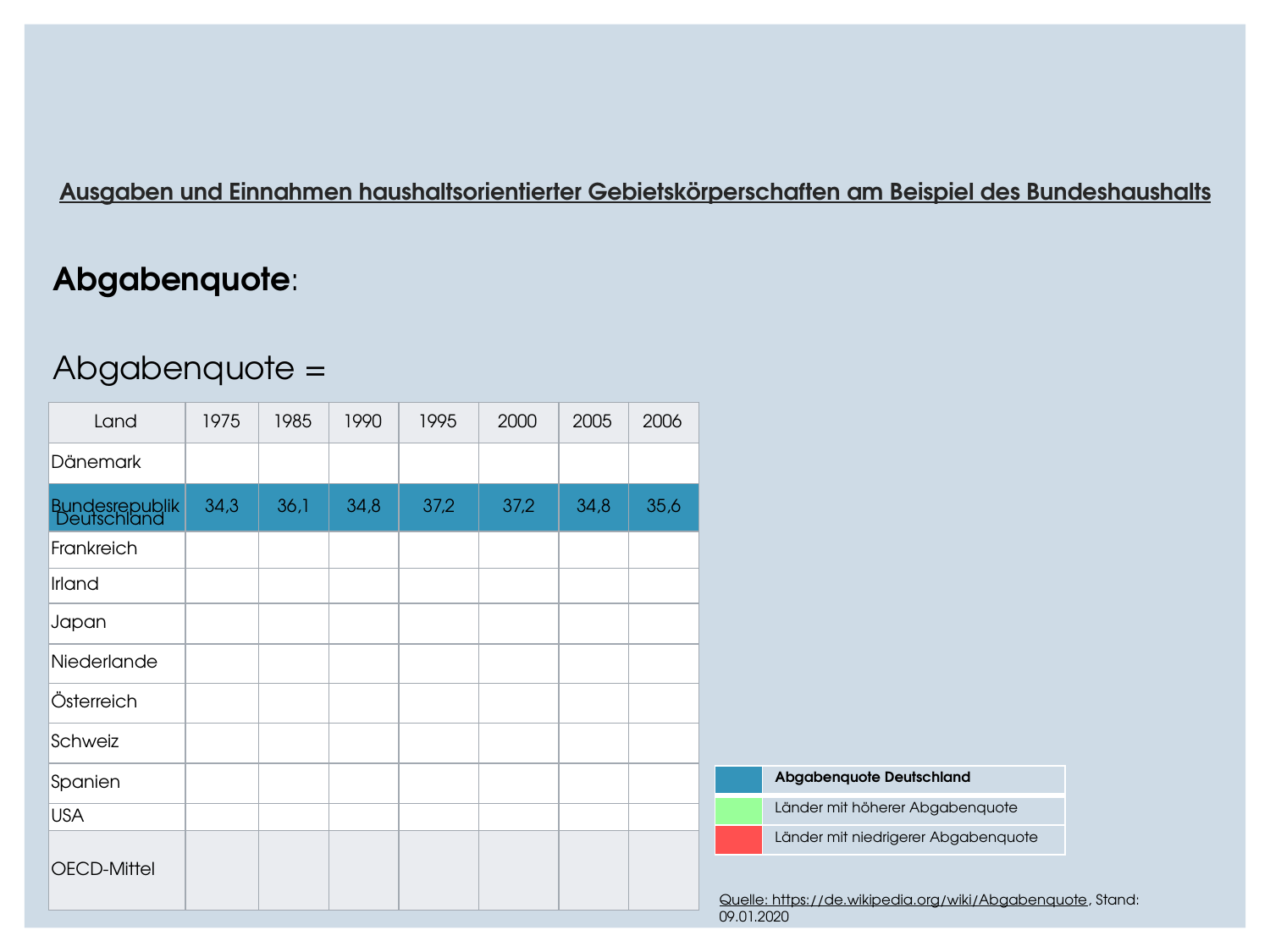

# Ausgaben und Einnahmen haushaltsorientierter Gebietskörperschaften am Beispiel des Bundeshaushalts
Abgabenquote:

Abgabenquote =
| Land | 1975 | 1985 | 1990 | 1995 | 2000 | 2005 | 2006 |
| --- | --- | --- | --- | --- | --- | --- | --- |
| Dänemark |  |  |  |  |  |  |  |
| Bundesrepublik Deutschland | 34,3 | 36,1 | 34,8 | 37,2 | 37,2 | 34,8 | 35,6 |
| Frankreich |  |  |  |  |  |  |  |
| Irland |  |  |  |  |  |  |  |
| Japan |  |  |  |  |  |  |  |
| Niederlande |  |  |  |  |  |  |  |
| Österreich |  |  |  |  |  |  |  |
| Schweiz |  |  |  |  |  |  |  |
| Spanien |  |  |  |  |  |  |  |
| USA |  |  |  |  |  |  |  |
| OECD-Mittel |  |  |  |  |  |  |  |
|  | Abgabenquote Deutschland |
| --- | --- |
|  | Länder mit höherer Abgabenquote |
|  | Länder mit niedrigerer Abgabenquote |
Quelle: https://de.wikipedia.org/wiki/Abgabenquote, Stand: 09.01.2020